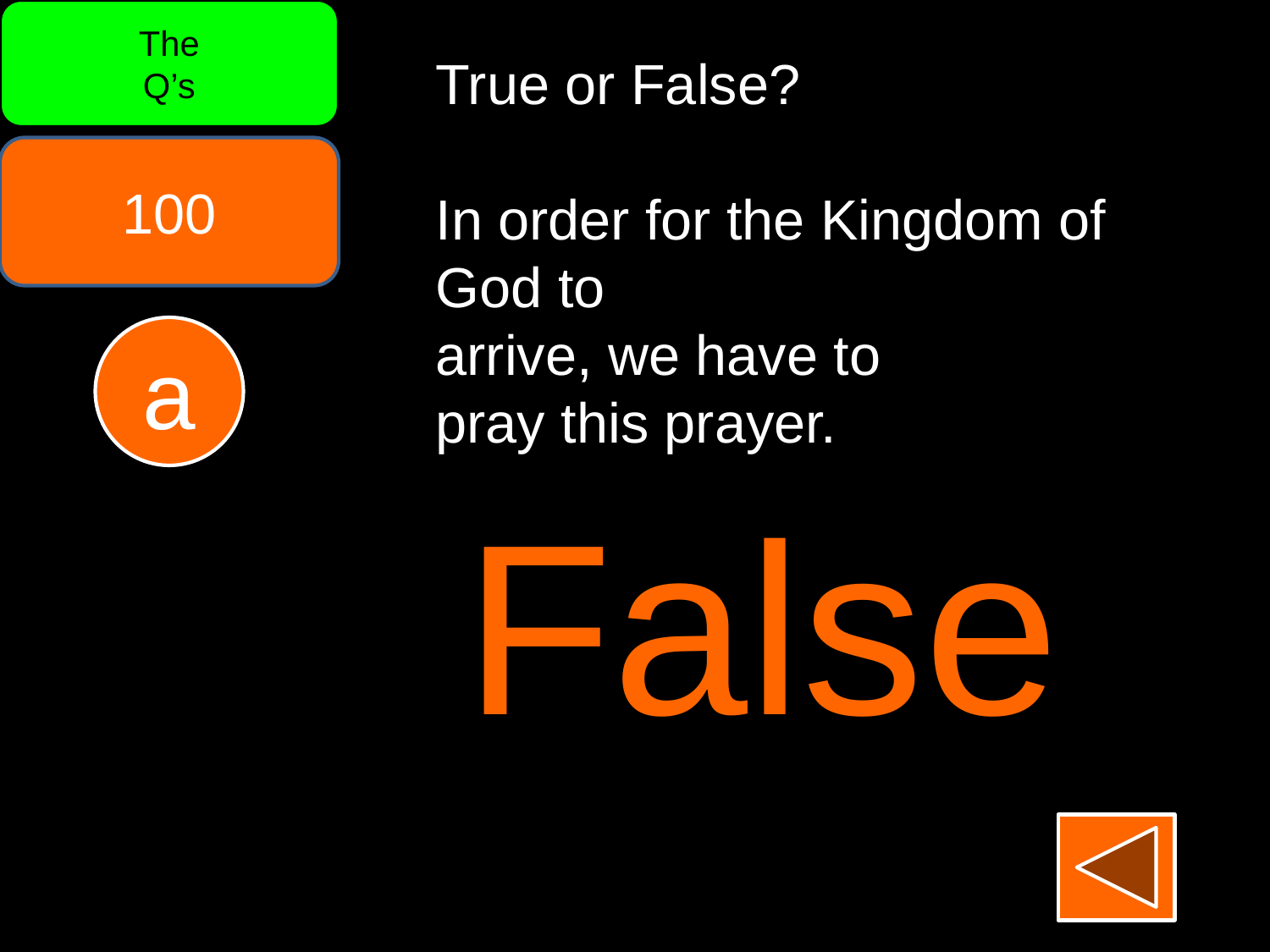

The
Q’s
True or False?

In order for the Kingdom of God to
arrive, we have to
pray this prayer.
100
a
False